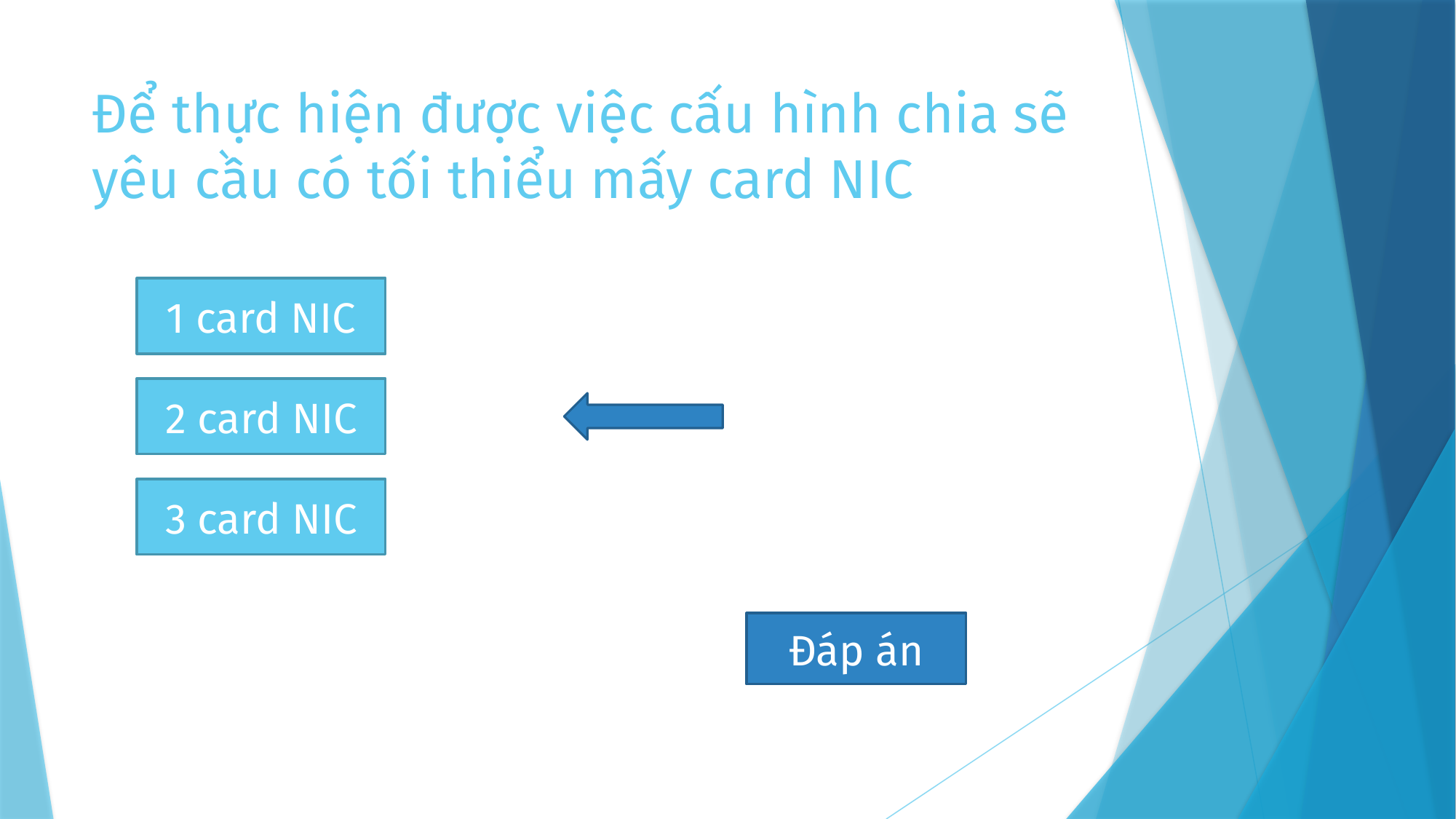

# Để thực hiện được việc cấu hình chia sẽ yêu cầu có tối thiểu mấy card NIC
1 card NIC
2 card NIC

3 card NIC
Đáp án